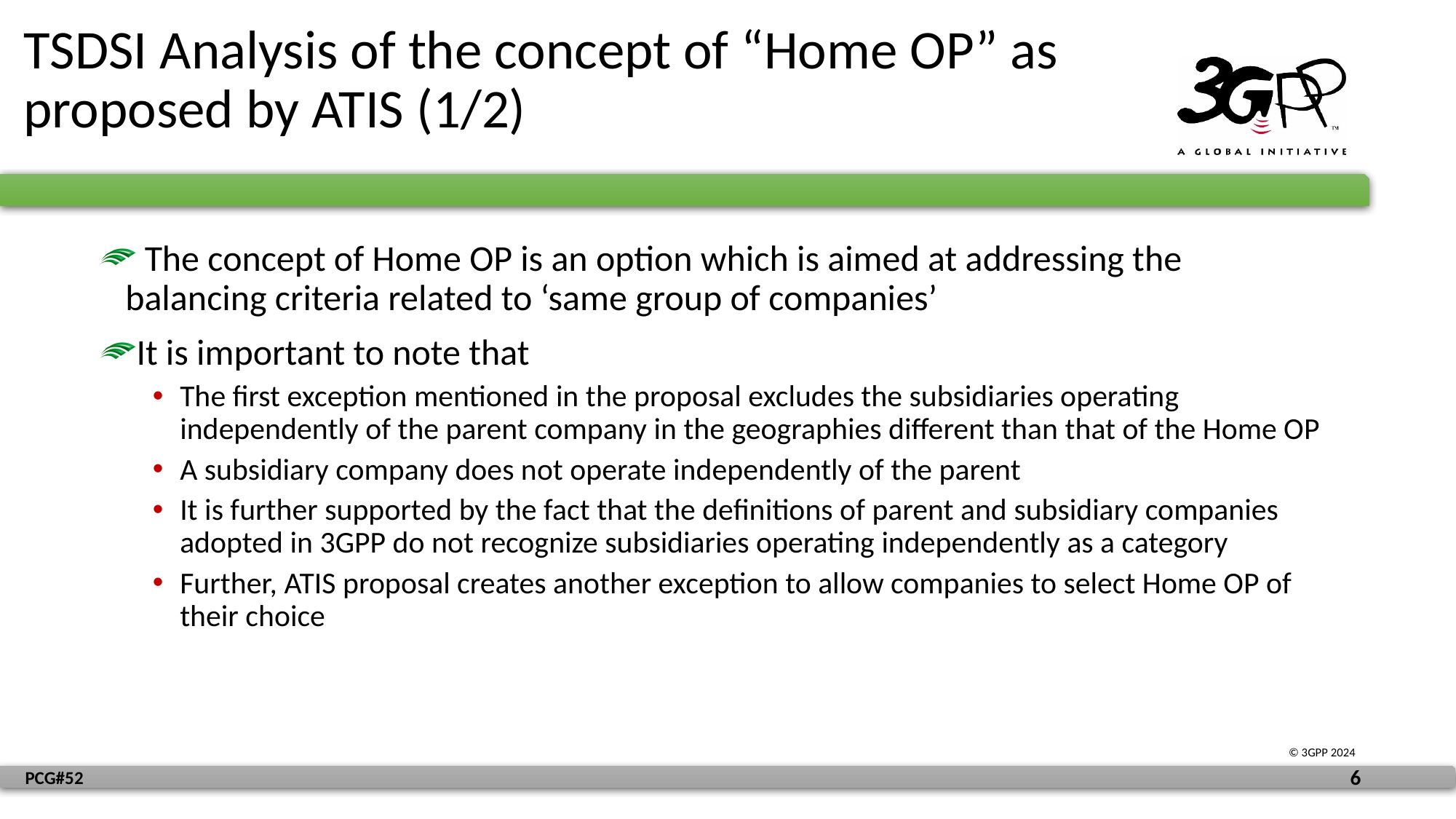

# TSDSI Analysis of the concept of “Home OP” as proposed by ATIS (1/2)
 The concept of Home OP is an option which is aimed at addressing the balancing criteria related to ‘same group of companies’
It is important to note that
The first exception mentioned in the proposal excludes the subsidiaries operating independently of the parent company in the geographies different than that of the Home OP
A subsidiary company does not operate independently of the parent
It is further supported by the fact that the definitions of parent and subsidiary companies adopted in 3GPP do not recognize subsidiaries operating independently as a category
Further, ATIS proposal creates another exception to allow companies to select Home OP of their choice